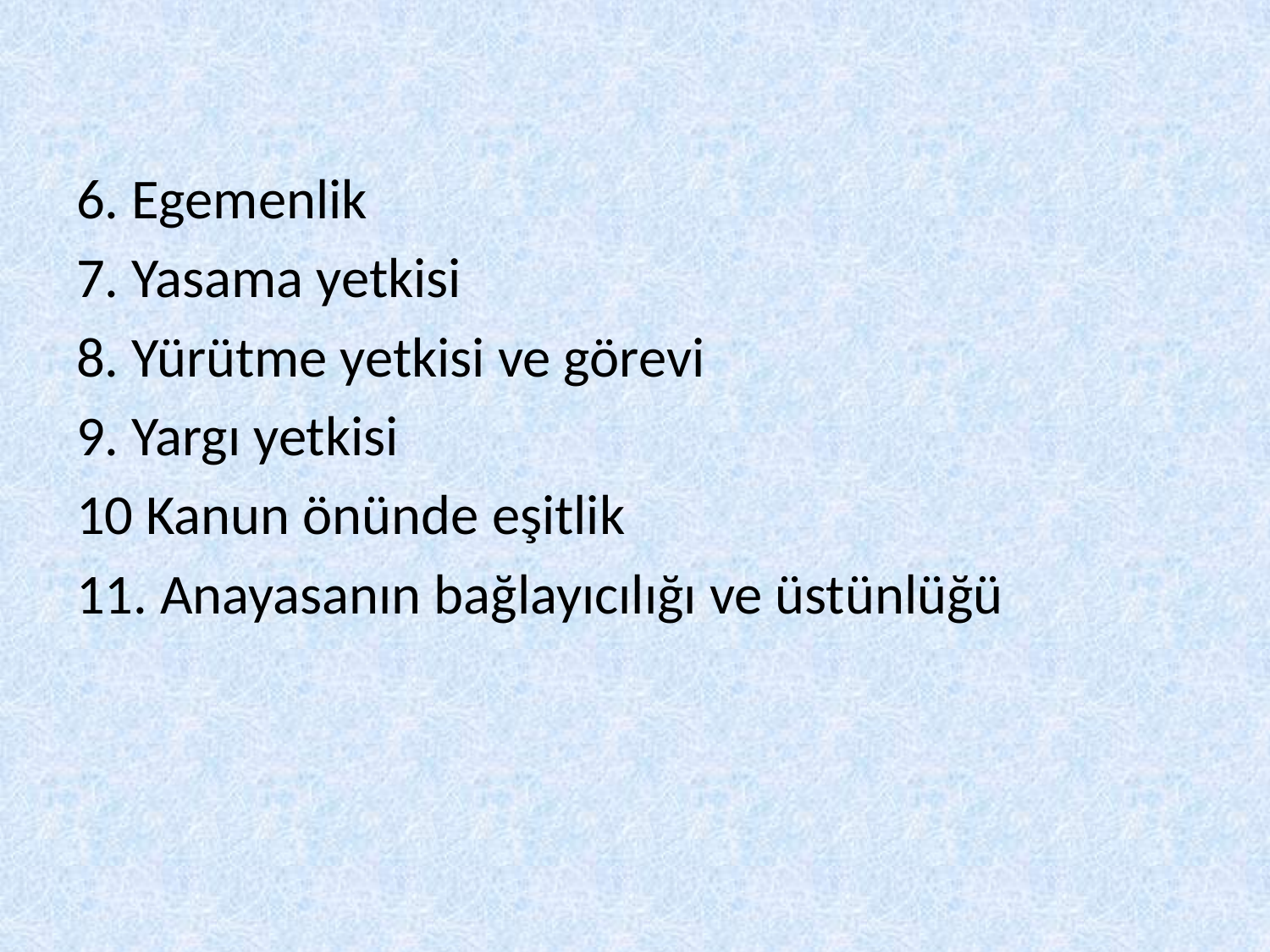

6. Egemenlik
7. Yasama yetkisi
8. Yürütme yetkisi ve görevi
9. Yargı yetkisi
10 Kanun önünde eşitlik
11. Anayasanın bağlayıcılığı ve üstünlüğü